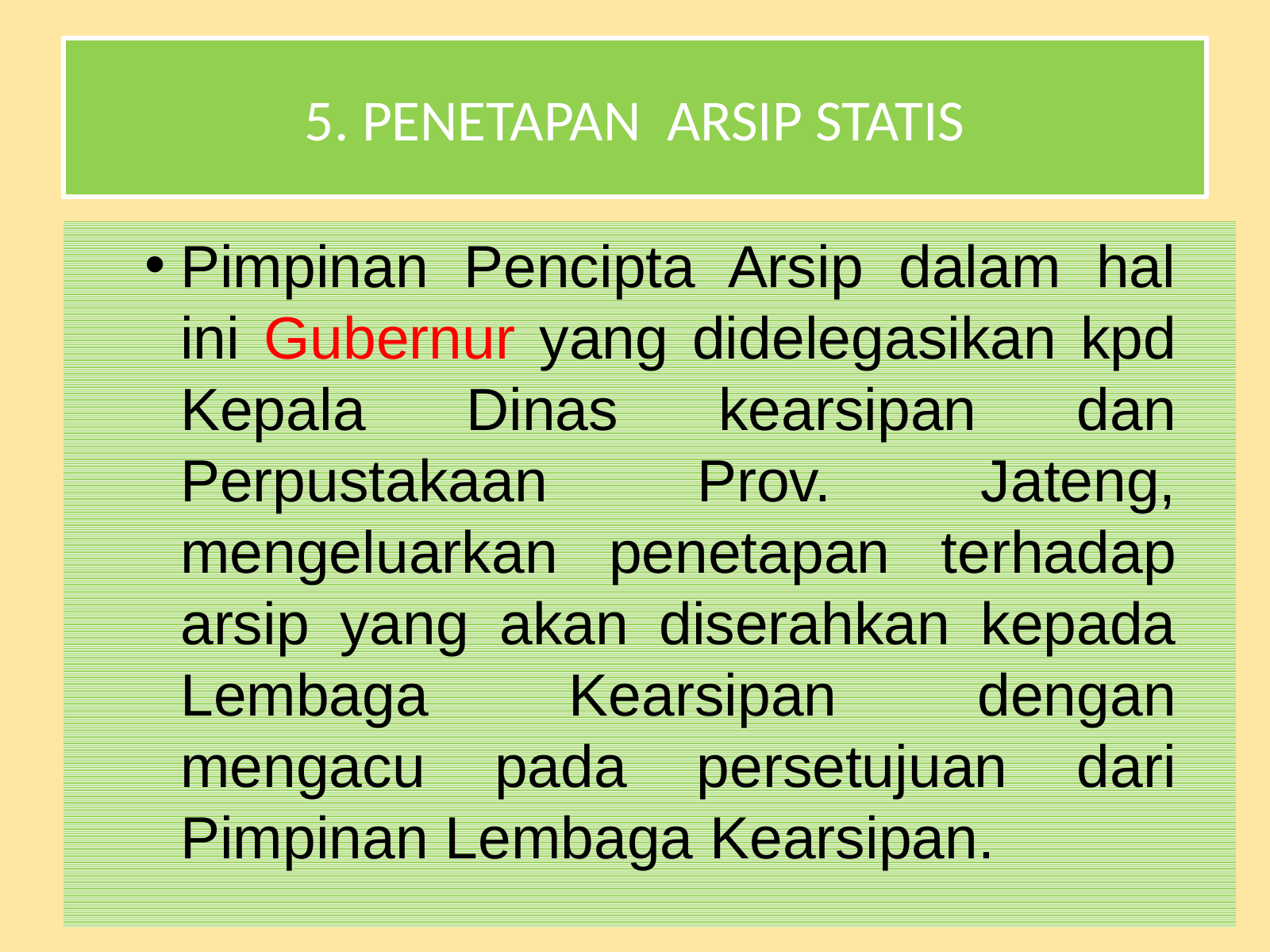

# 5. PENETAPAN  ARSIP STATIS
Pimpinan Pencipta Arsip dalam hal ini Gubernur yang didelegasikan kpd Kepala Dinas kearsipan dan Perpustakaan Prov. Jateng, mengeluarkan penetapan terhadap arsip yang akan diserahkan kepada Lembaga Kearsipan dengan mengacu pada persetujuan dari Pimpinan Lembaga Kearsipan.